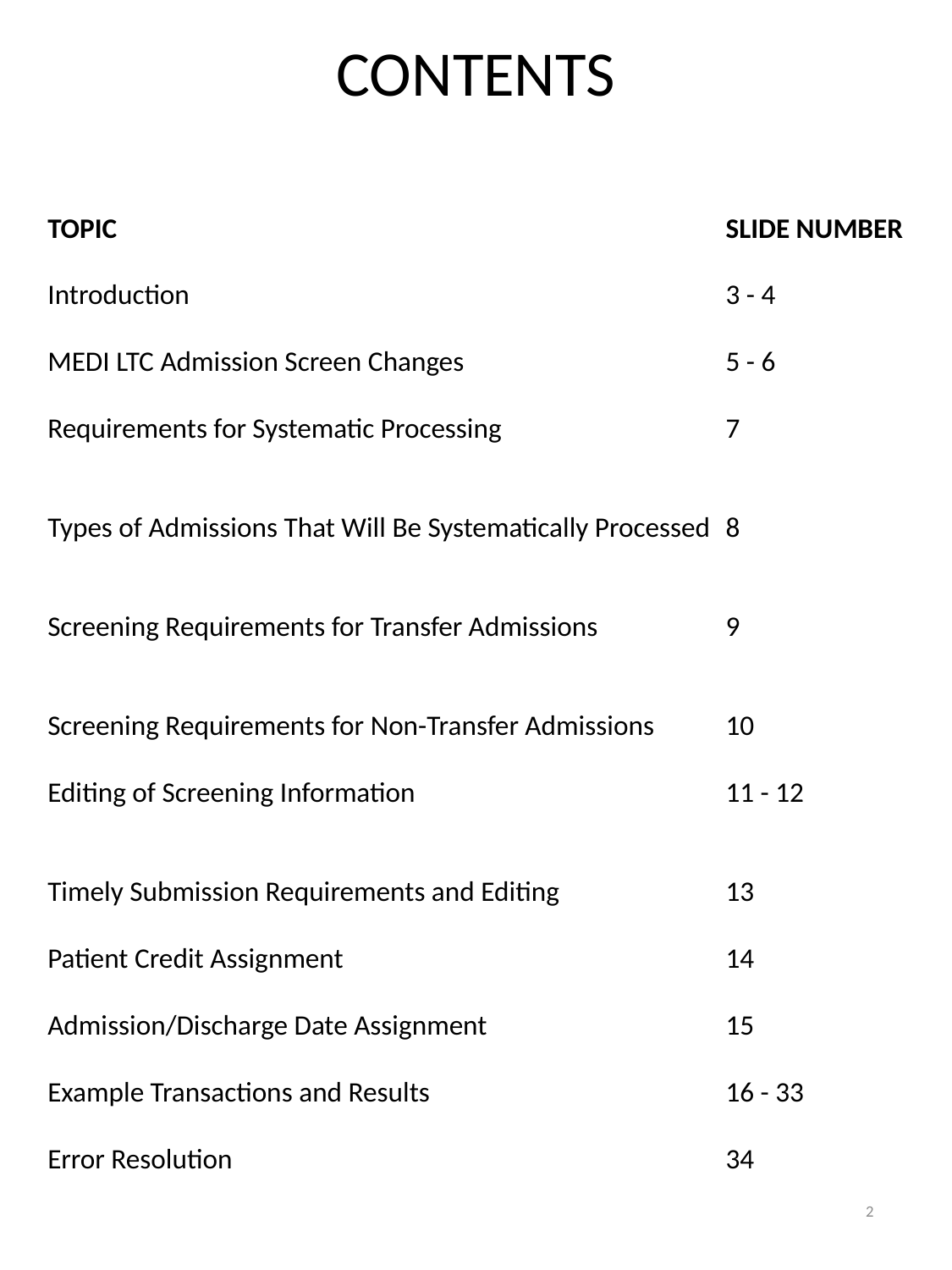

# CONTENTS
| TOPIC | SLIDE NUMBER |
| --- | --- |
|  |  |
| Introduction | 3 - 4 |
|  |  |
| MEDI LTC Admission Screen Changes | 5 - 6 |
|  |  |
| Requirements for Systematic Processing | 7 |
|  |  |
| Types of Admissions That Will Be Systematically Processed | 8 |
|  |  |
| Screening Requirements for Transfer Admissions | 9 |
|  |  |
| Screening Requirements for Non-Transfer Admissions | 10 |
|  |  |
| Editing of Screening Information | 11 - 12 |
|  |  |
| Timely Submission Requirements and Editing | 13 |
|  |  |
| Patient Credit Assignment | 14 |
|  |  |
| Admission/Discharge Date Assignment | 15 |
|  |  |
| Example Transactions and Results | 16 - 33 |
|  |  |
| Error Resolution | 34 |
|  |  |
2